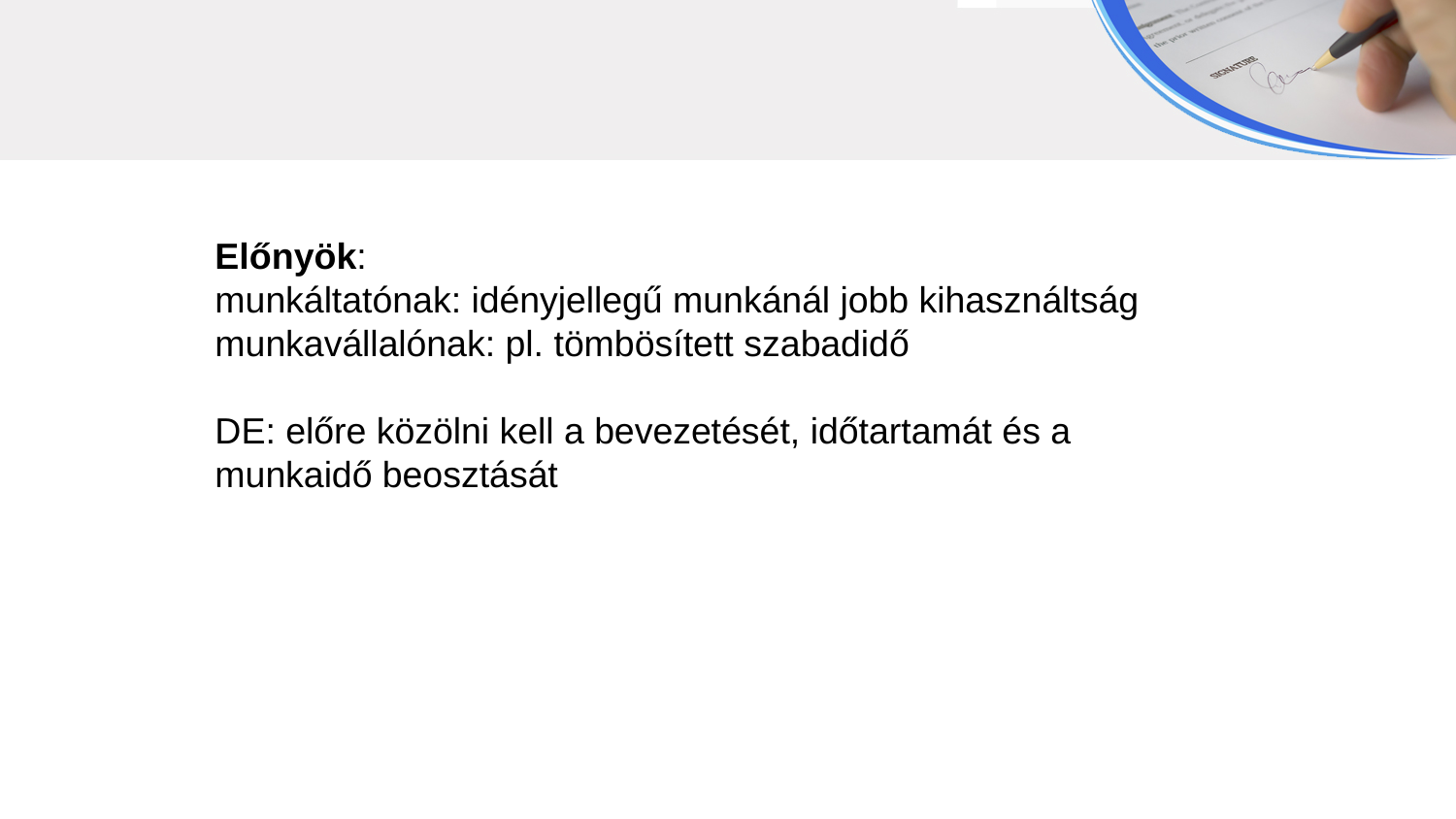

Előnyök:
munkáltatónak: idényjellegű munkánál jobb kihasználtság
munkavállalónak: pl. tömbösített szabadidő

DE: előre közölni kell a bevezetését, időtartamát és a
munkaidő beosztását